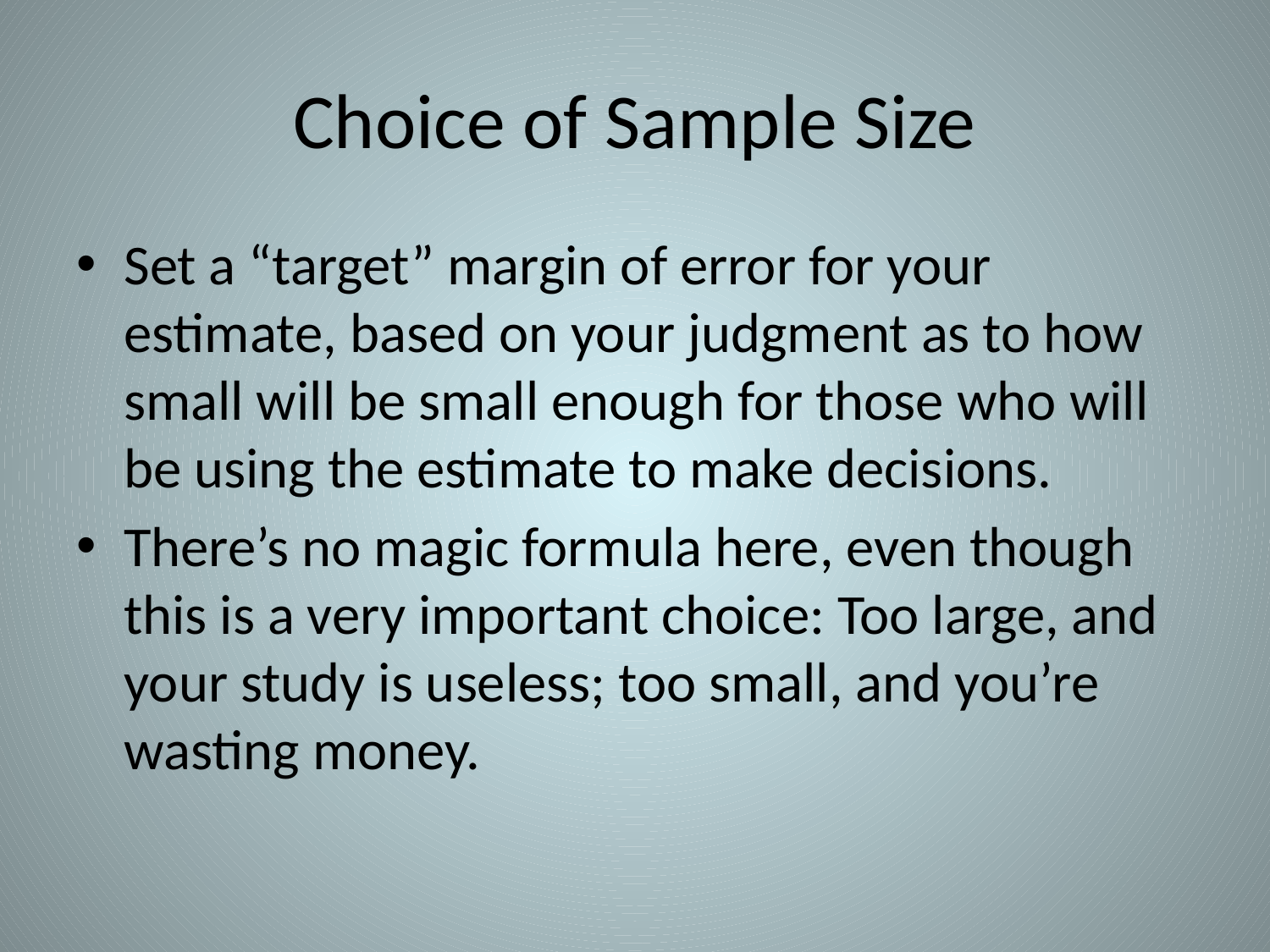

# Choice of Sample Size
Set a “target” margin of error for your estimate, based on your judgment as to how small will be small enough for those who will be using the estimate to make decisions.
There’s no magic formula here, even though this is a very important choice: Too large, and your study is useless; too small, and you’re wasting money.